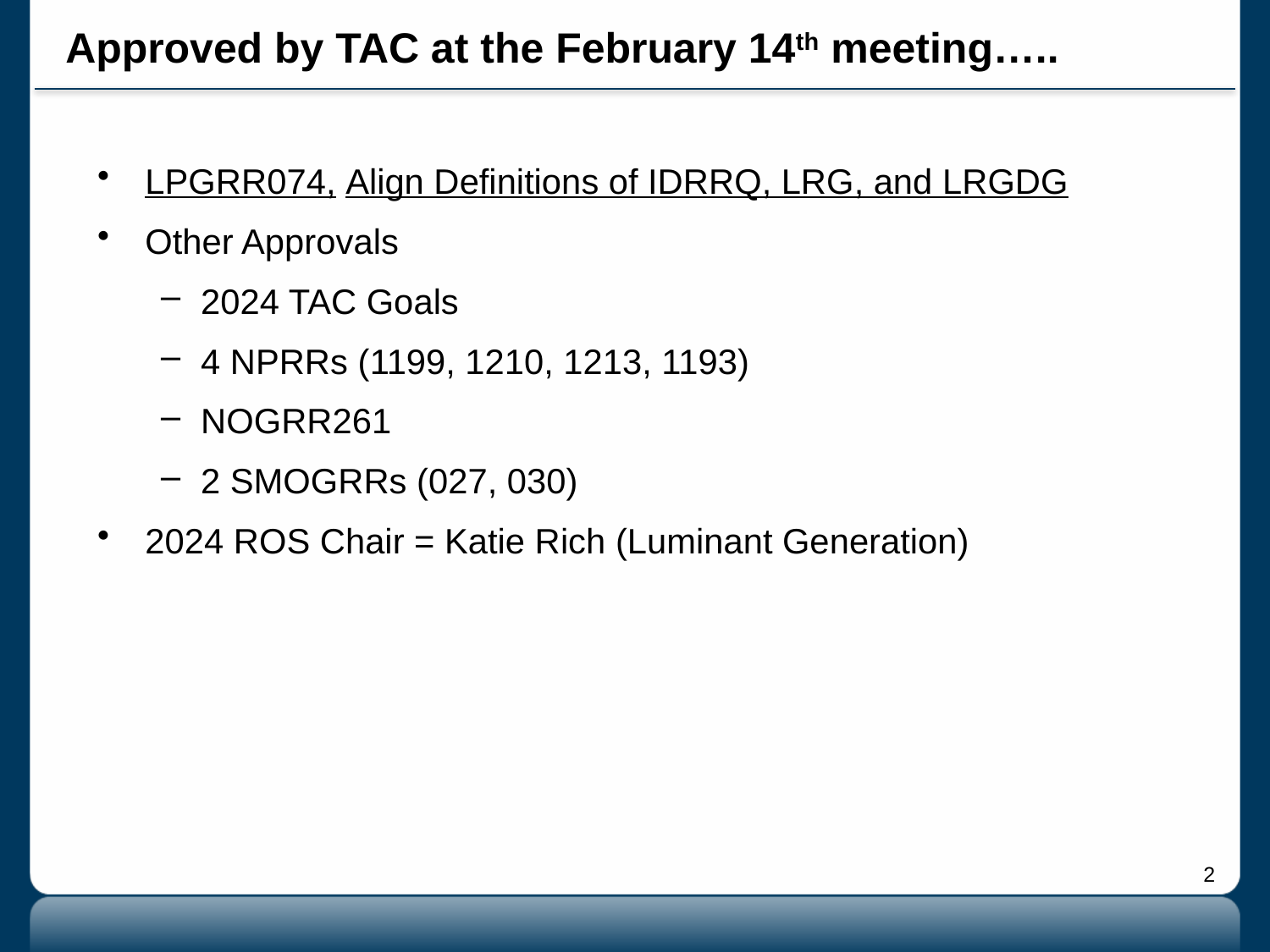

# Approved by TAC at the February 14th meeting…..

LPGRR074, Align Definitions of IDRRQ, LRG, and LRGDG
Other Approvals
2024 TAC Goals
4 NPRRs (1199, 1210, 1213, 1193)
NOGRR261
2 SMOGRRs (027, 030)
2024 ROS Chair = Katie Rich (Luminant Generation)